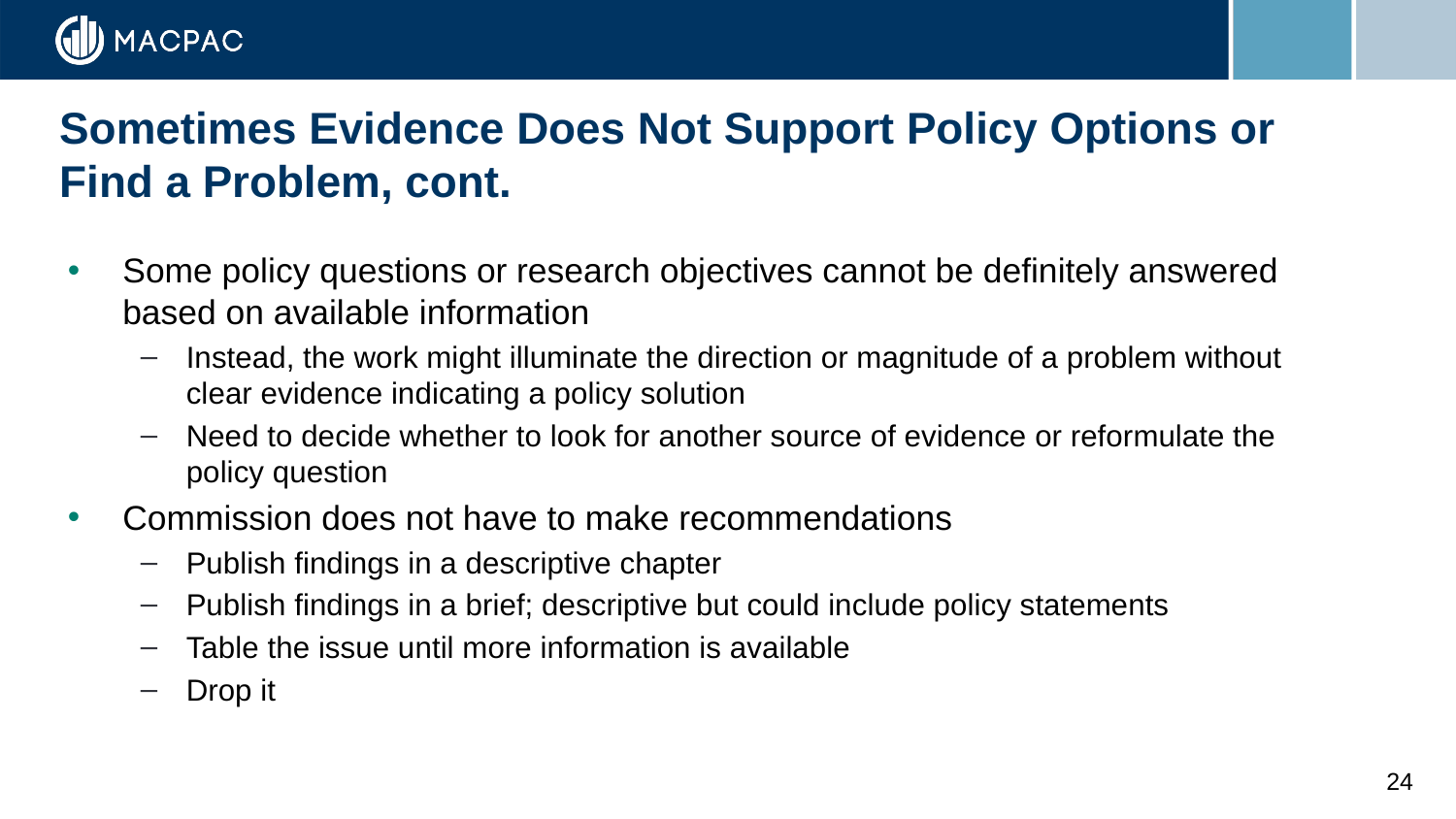

# Sometimes Evidence Does Not Support Policy Options or Find a Problem, cont.
Some policy questions or research objectives cannot be definitely answered based on available information
Instead, the work might illuminate the direction or magnitude of a problem without clear evidence indicating a policy solution
Need to decide whether to look for another source of evidence or reformulate the policy question
Commission does not have to make recommendations
Publish findings in a descriptive chapter
Publish findings in a brief; descriptive but could include policy statements
Table the issue until more information is available
Drop it
24